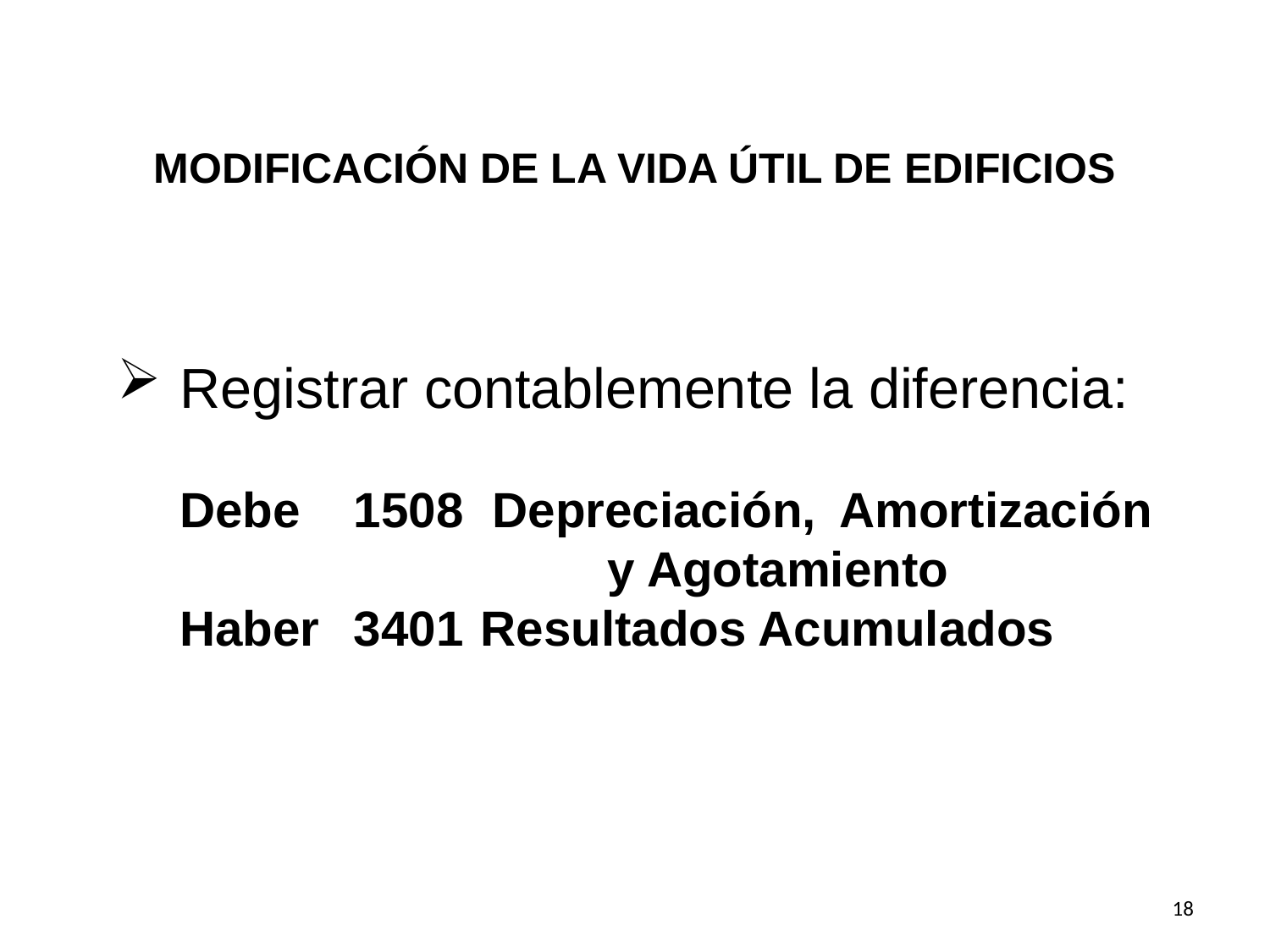

MODIFICACIÓN DE LA VIDA ÚTIL DE EDIFICIOS

Registrar contablemente la diferencia:

Debe	1508 	Depreciación, Amortización 		y Agotamiento
Haber	3401 	Resultados Acumulados

18